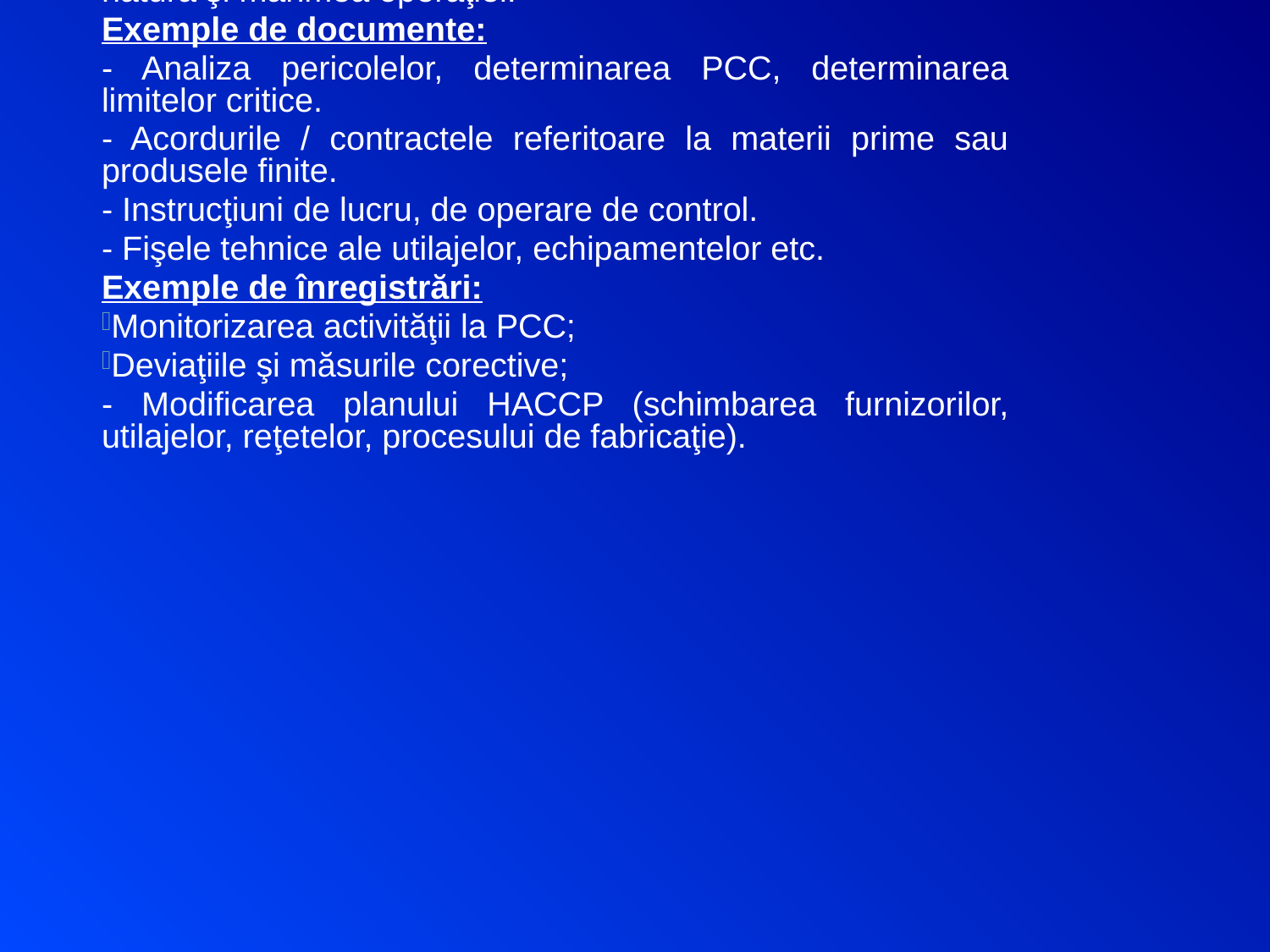

12. Stabilirea sistemului de înregistrare, de documentaţie şi de păstrare a documentaţiei (Principiul 7)
Documentele şi înregistrările vor fi dimensionate în funcţie de natura şi mărimea operaţiei.
Exemple de documente:
- Analiza pericolelor, determinarea PCC, determinarea limitelor critice.
- Acordurile / contractele referitoare la materii prime sau produsele finite.
- Instrucţiuni de lucru, de operare de control.
- Fişele tehnice ale utilajelor, echipamentelor etc.
Exemple de înregistrări:
Monitorizarea activităţii la PCC;
Deviaţiile şi măsurile corective;
- Modificarea planului HACCP (schimbarea furnizorilor, utilajelor, reţetelor, procesului de fabricaţie).